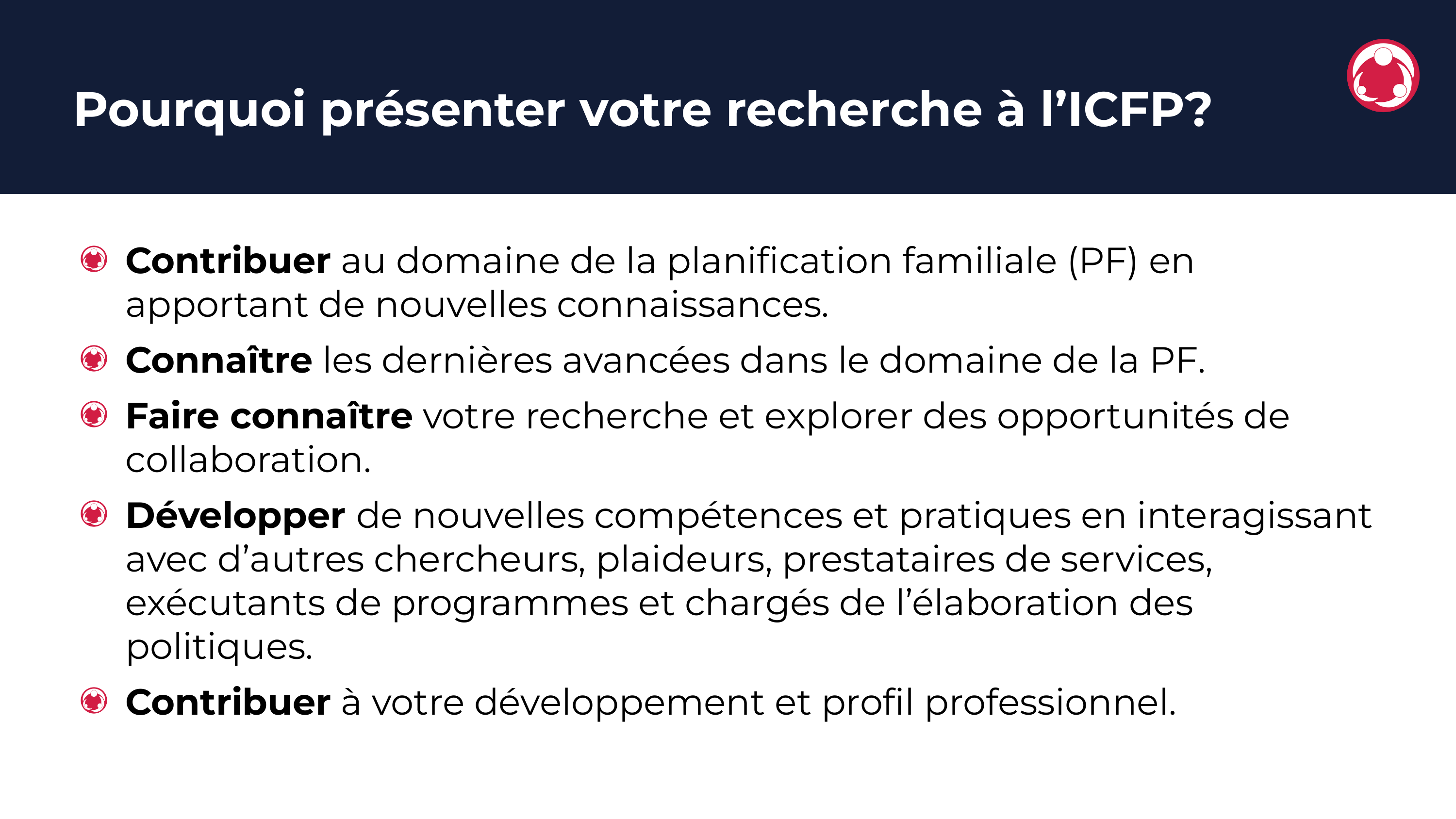

Pourquoi présenter votre recherche à l’ICFP?
Contribuer au domaine de la planification familiale (PF) en apportant de nouvelles connaissances.
Connaître les dernières avancées dans le domaine de la PF.
Faire connaître votre recherche et explorer des opportunités de collaboration.
Développer de nouvelles compétences et pratiques en interagissant avec d’autres chercheurs, plaideurs, prestataires de services, exécutants de programmes et chargés de l’élaboration des politiques.
Contribuer à votre développement et profil professionnel.